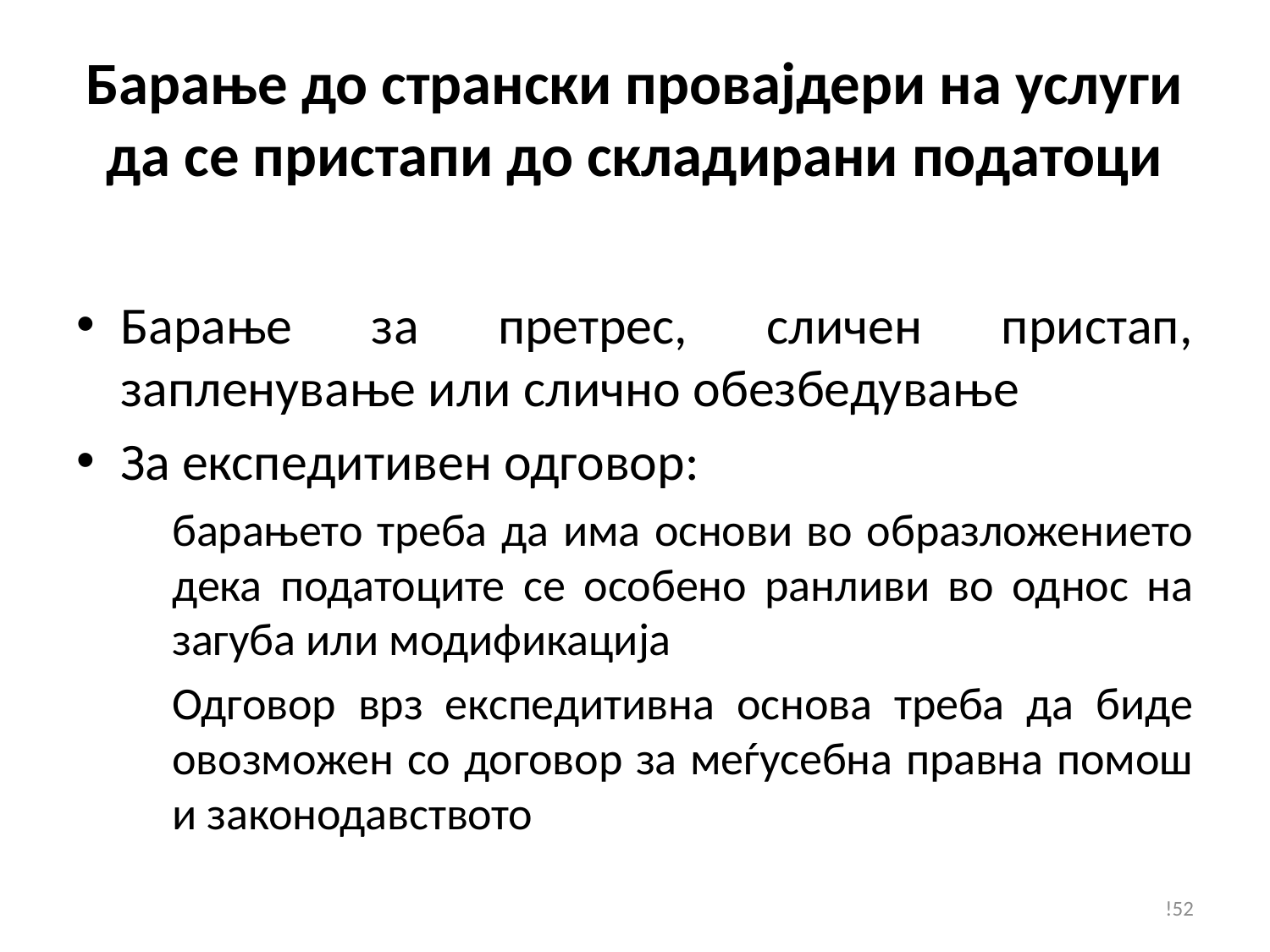

# Барање до странски провајдери на услуги да се пристапи до складирани податоци
Барање за претрес, сличен пристап, запленување или слично обезбедување
За експедитивен одговор:
барањето треба да има основи во образложението дека податоците се особено ранливи во однос на загуба или модификација
Одговор врз експедитивна основа треба да биде овозможен со договор за меѓусебна правна помош и законодавството

!52